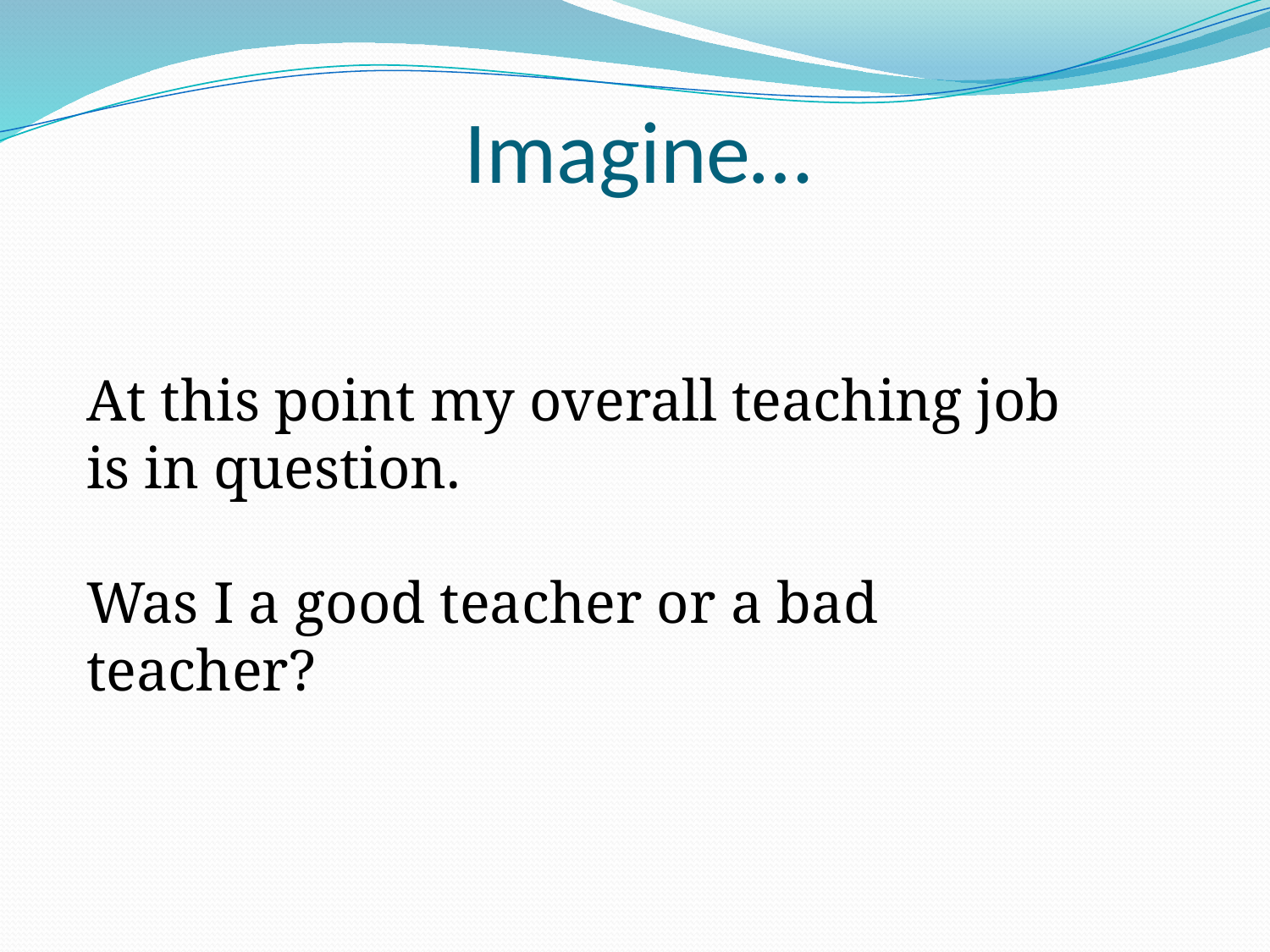

# Imagine…
At this point my overall teaching job is in question.

Was I a good teacher or a bad teacher?